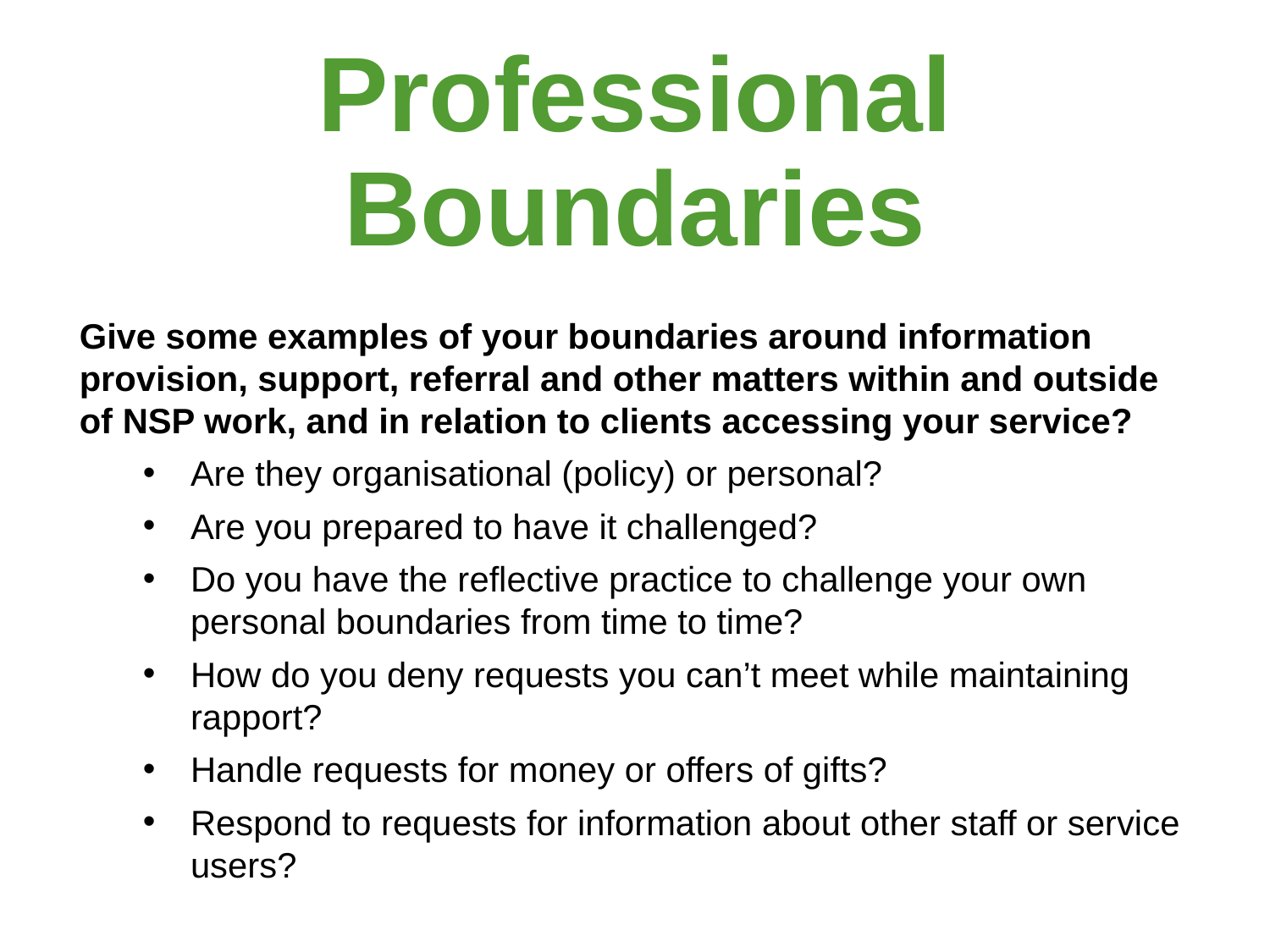

# Professional Boundaries
Give some examples of your boundaries around information provision, support, referral and other matters within and outside of NSP work, and in relation to clients accessing your service?
Are they organisational (policy) or personal?
Are you prepared to have it challenged?
Do you have the reflective practice to challenge your own personal boundaries from time to time?
How do you deny requests you can’t meet while maintaining rapport?
Handle requests for money or offers of gifts?
Respond to requests for information about other staff or service users?